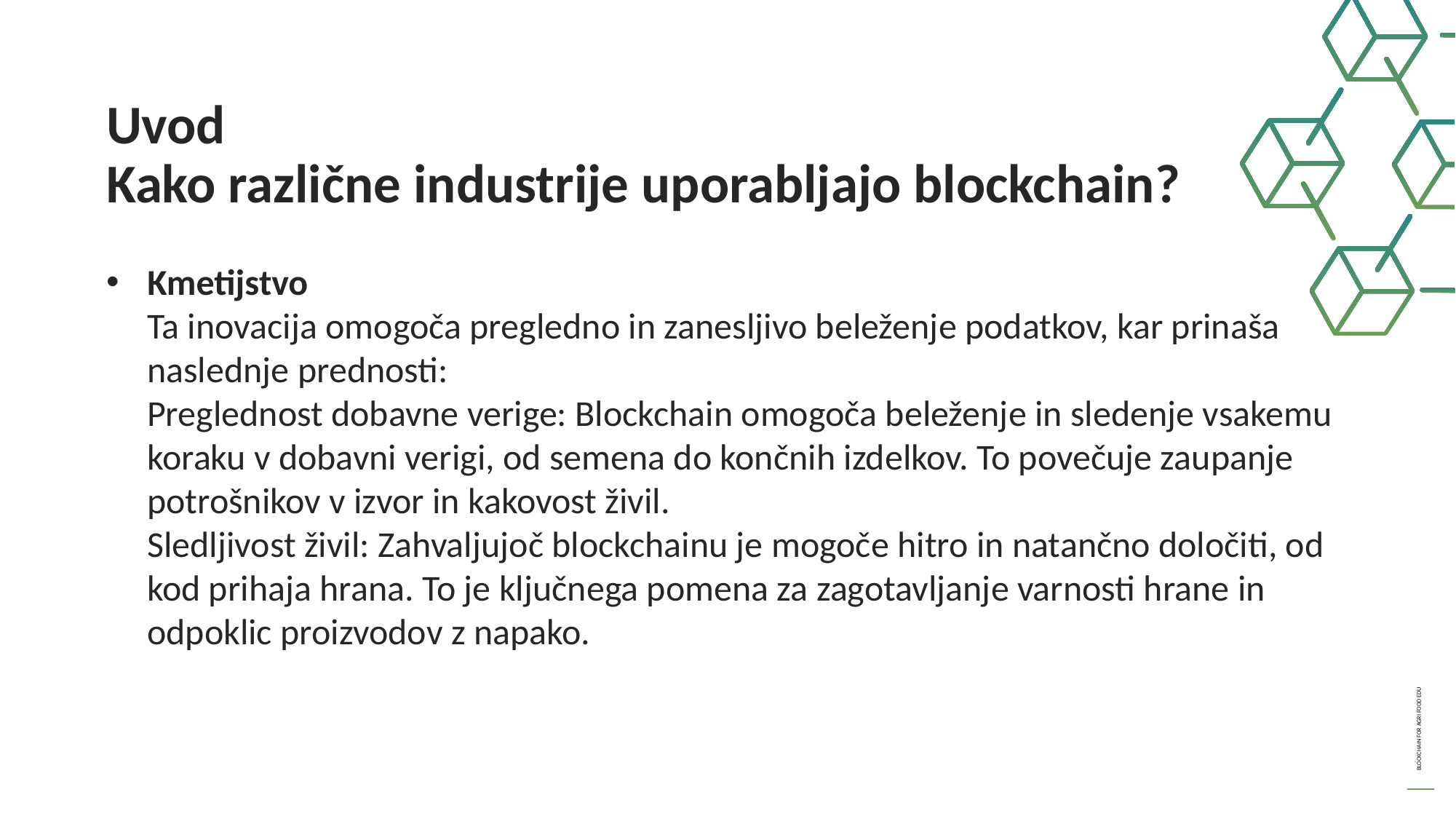

Uvod
Kako različne industrije uporabljajo blockchain?
Kmetijstvo
Ta inovacija omogoča pregledno in zanesljivo beleženje podatkov, kar prinaša naslednje prednosti: 
Preglednost dobavne verige: Blockchain omogoča beleženje in sledenje vsakemu koraku v dobavni verigi, od semena do končnih izdelkov. To povečuje zaupanje potrošnikov v izvor in kakovost živil. 
Sledljivost živil: Zahvaljujoč blockchainu je mogoče hitro in natančno določiti, od kod prihaja hrana. To je ključnega pomena za zagotavljanje varnosti hrane in odpoklic proizvodov z napako.